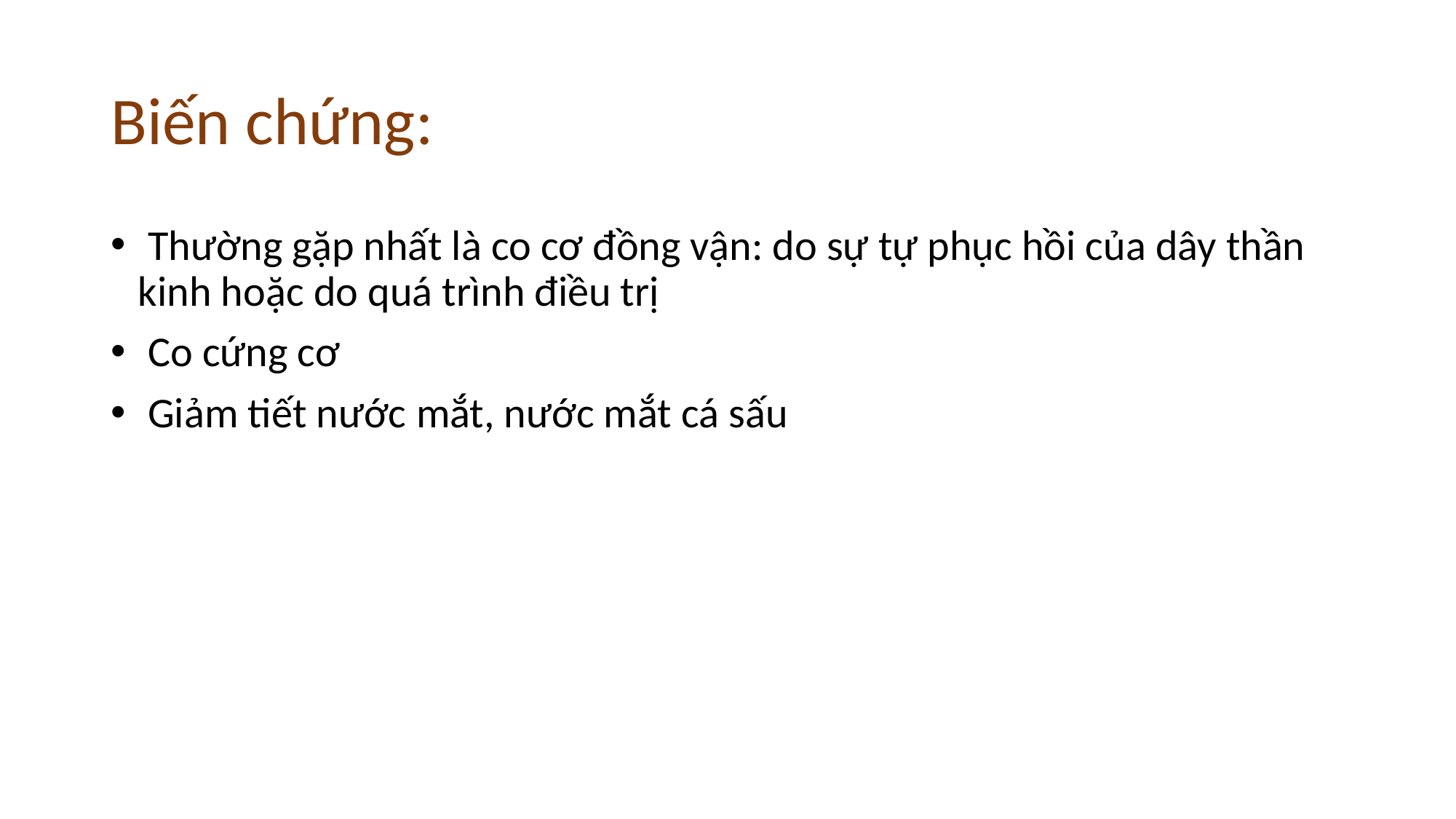

# Biến chứng:
 Thường gặp nhất là co cơ đồng vận: do sự tự phục hồi của dây thần kinh hoặc do quá trình điều trị
 Co cứng cơ
 Giảm tiết nước mắt, nước mắt cá sấu